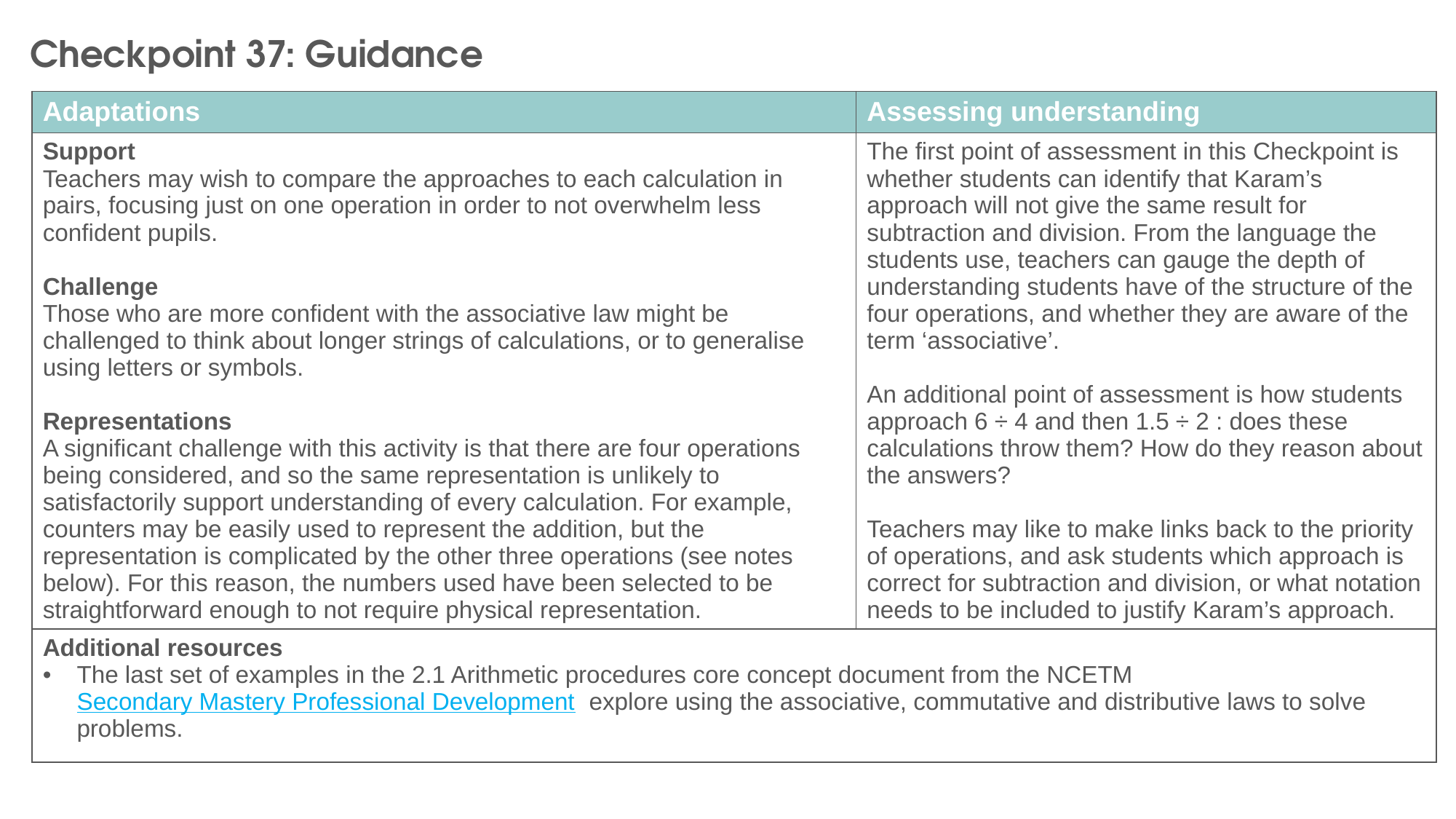

Checkpoint 37: Guidance
| Adaptations | Assessing understanding |
| --- | --- |
| Support Teachers may wish to compare the approaches to each calculation in pairs, focusing just on one operation in order to not overwhelm less confident pupils. Challenge Those who are more confident with the associative law might be challenged to think about longer strings of calculations, or to generalise using letters or symbols. Representations A significant challenge with this activity is that there are four operations being considered, and so the same representation is unlikely to satisfactorily support understanding of every calculation. For example, counters may be easily used to represent the addition, but the representation is complicated by the other three operations (see notes below). For this reason, the numbers used have been selected to be straightforward enough to not require physical representation. | The first point of assessment in this Checkpoint is whether students can identify that Karam’s approach will not give the same result for subtraction and division. From the language the students use, teachers can gauge the depth of understanding students have of the structure of the four operations, and whether they are aware of the term ‘associative’. An additional point of assessment is how students approach 6 ÷ 4 and then 1.5 ÷ 2 : does these calculations throw them? How do they reason about the answers? Teachers may like to make links back to the priority of operations, and ask students which approach is correct for subtraction and division, or what notation needs to be included to justify Karam’s approach. |
| Additional resources The last set of examples in the 2.1 Arithmetic procedures core concept document from the NCETM Secondary Mastery Professional Development explore using the associative, commutative and distributive laws to solve problems. |  |